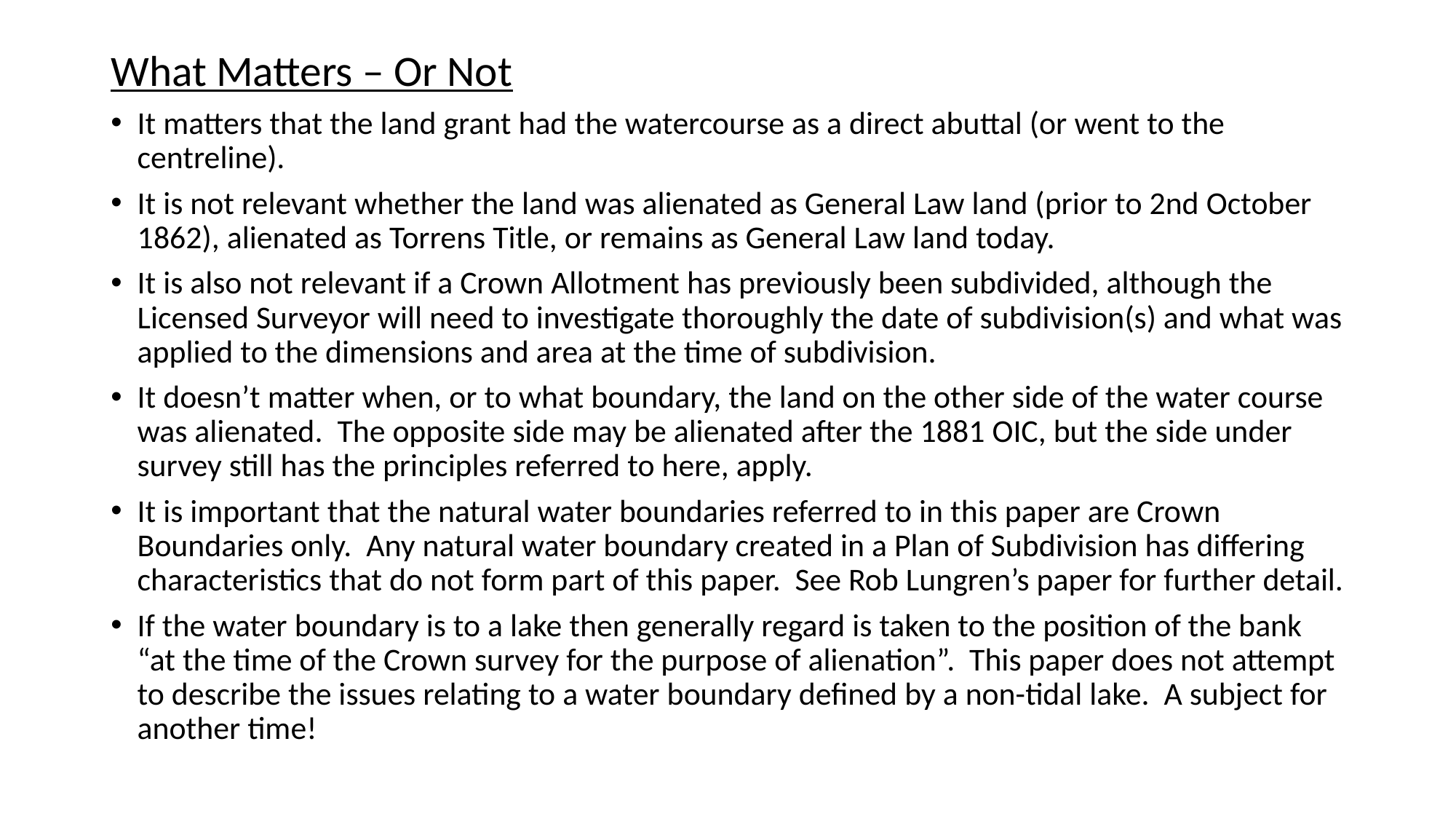

# What Matters – Or Not
It matters that the land grant had the watercourse as a direct abuttal (or went to the centreline).
It is not relevant whether the land was alienated as General Law land (prior to 2nd October 1862), alienated as Torrens Title, or remains as General Law land today.
It is also not relevant if a Crown Allotment has previously been subdivided, although the Licensed Surveyor will need to investigate thoroughly the date of subdivision(s) and what was applied to the dimensions and area at the time of subdivision.
It doesn’t matter when, or to what boundary, the land on the other side of the water course was alienated.  The opposite side may be alienated after the 1881 OIC, but the side under survey still has the principles referred to here, apply.
It is important that the natural water boundaries referred to in this paper are Crown Boundaries only.  Any natural water boundary created in a Plan of Subdivision has differing characteristics that do not form part of this paper.  See Rob Lungren’s paper for further detail.
If the water boundary is to a lake then generally regard is taken to the position of the bank “at the time of the Crown survey for the purpose of alienation”.  This paper does not attempt to describe the issues relating to a water boundary defined by a non-tidal lake.  A subject for another time!